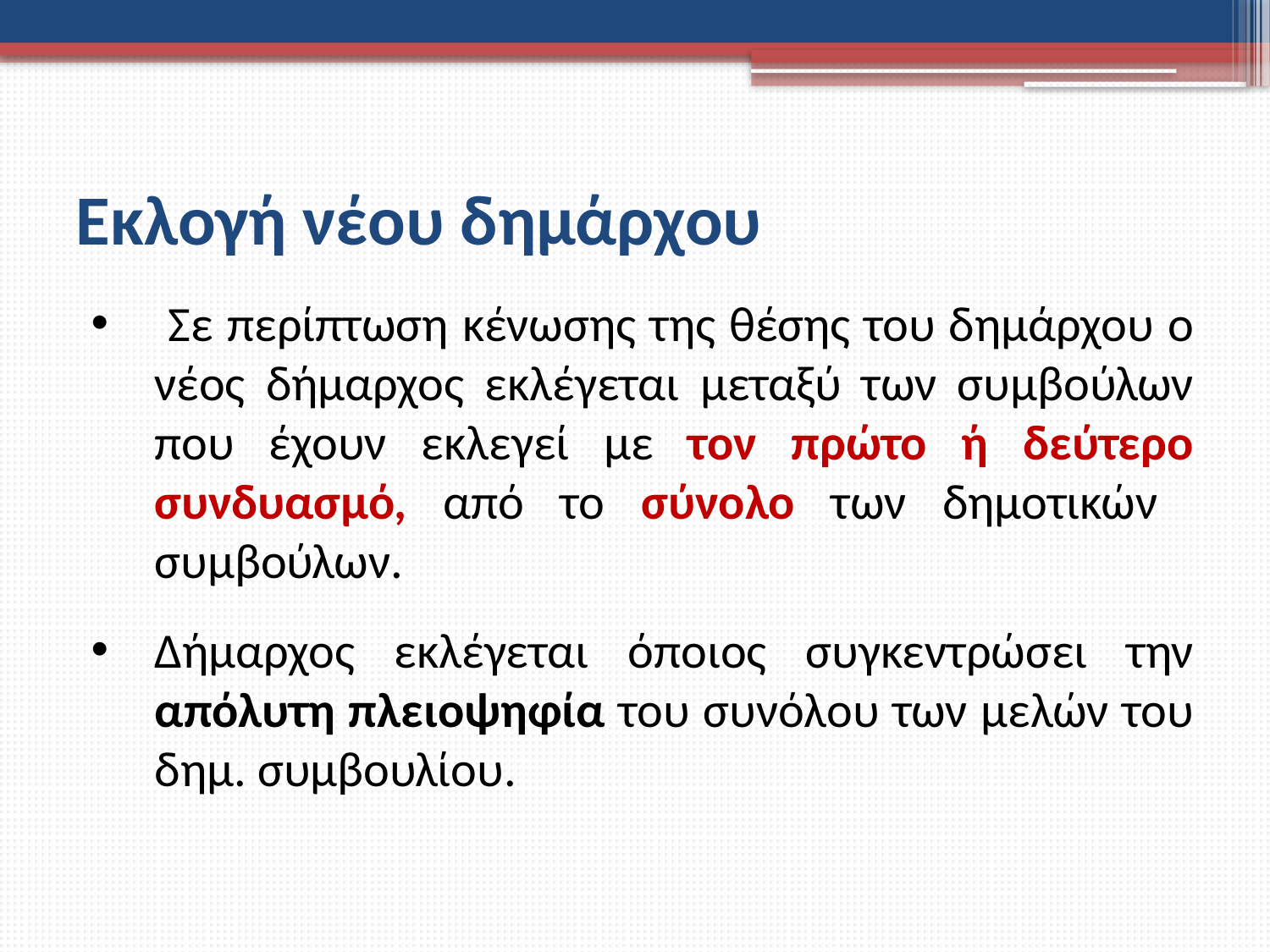

# Εκλογή νέου δημάρχου
 Σε περίπτωση κένωσης της θέσης του δημάρχου ο νέος δήμαρχος εκλέγεται μεταξύ των συμβούλων που έχουν εκλεγεί με τον πρώτο ή δεύτερο συνδυασμό, από το σύνολο των δημοτικών  συμβούλων.
Δήμαρχος εκλέγεται όποιος συγκεντρώσει την απόλυτη πλειοψηφία του συνόλου των μελών του δημ. συμβουλίου.